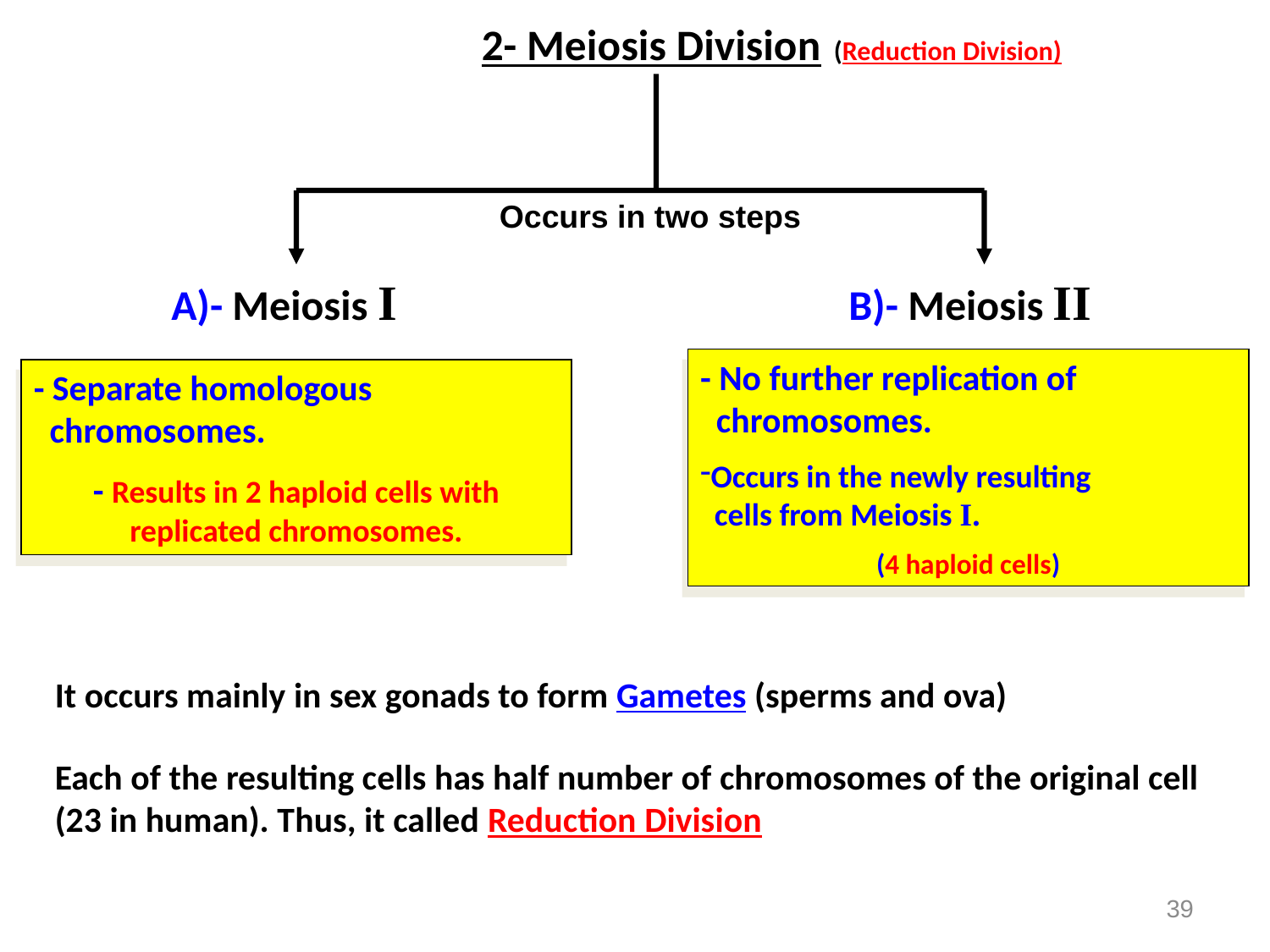

# 2- Meiosis Division (Reduction Division)

Occurs in two steps

A)- Meiosis I
B)- Meiosis II
- No further replication of
  chromosomes.
Occurs in the newly resulting
  cells from Meiosis I.
(4 haploid cells)
- Separate homologous
  chromosomes.
- Results in 2 haploid cells with replicated chromosomes.
It occurs mainly in sex gonads to form Gametes (sperms and ova)
Each of the resulting cells has half number of chromosomes of the original cell (23 in human). Thus, it called Reduction Division
39